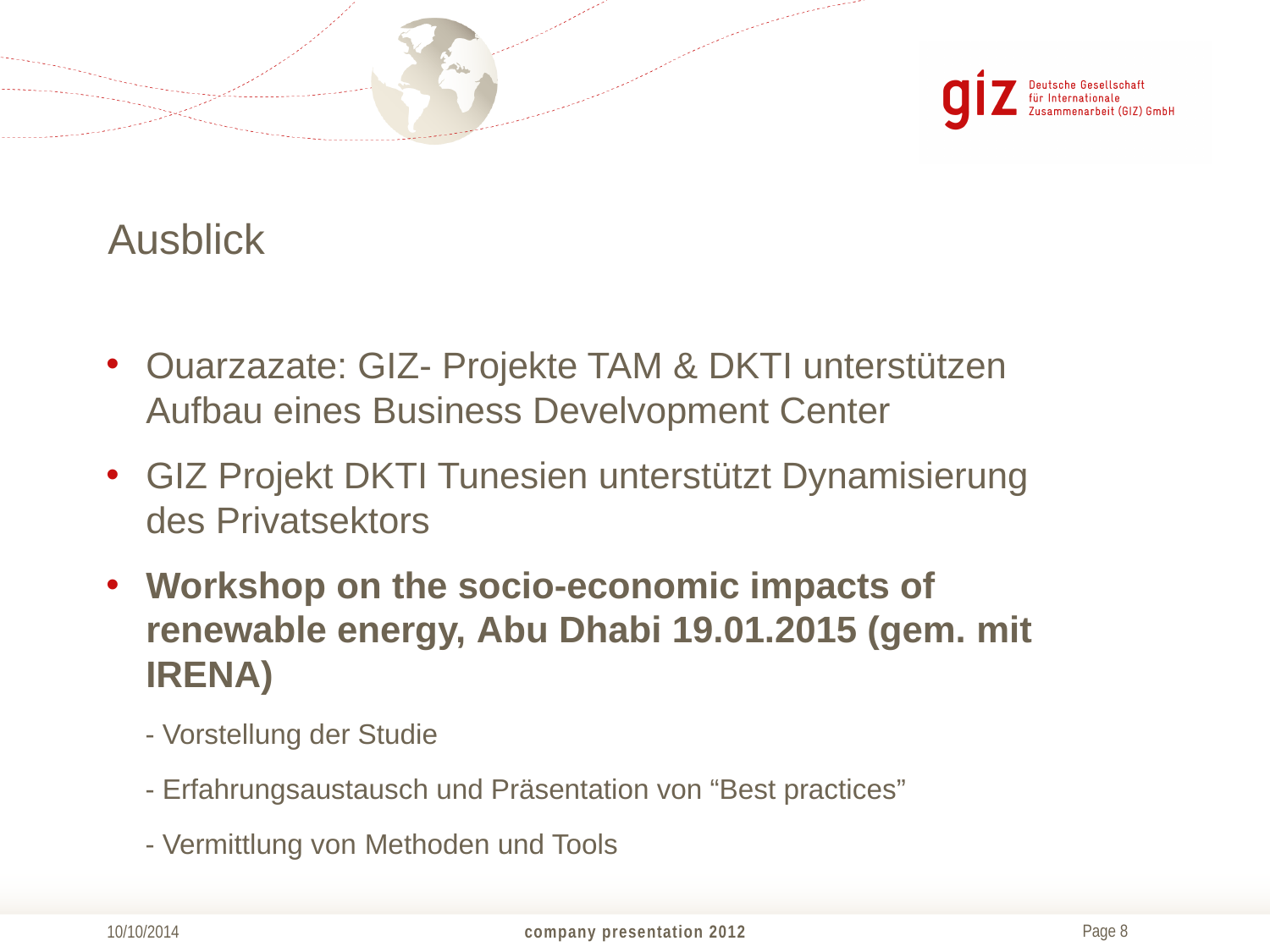

# Ausblick
Ouarzazate: GIZ- Projekte TAM & DKTI unterstützen Aufbau eines Business Develvopment Center
GIZ Projekt DKTI Tunesien unterstützt Dynamisierung des Privatsektors
Workshop on the socio-economic impacts of renewable energy, Abu Dhabi 19.01.2015 (gem. mit IRENA)
     - Vorstellung der Studie
     - Erfahrungsaustausch und Präsentation von “Best practices”
     - Vermittlung von Methoden und Tools
10/10/2014
company presentation 2012